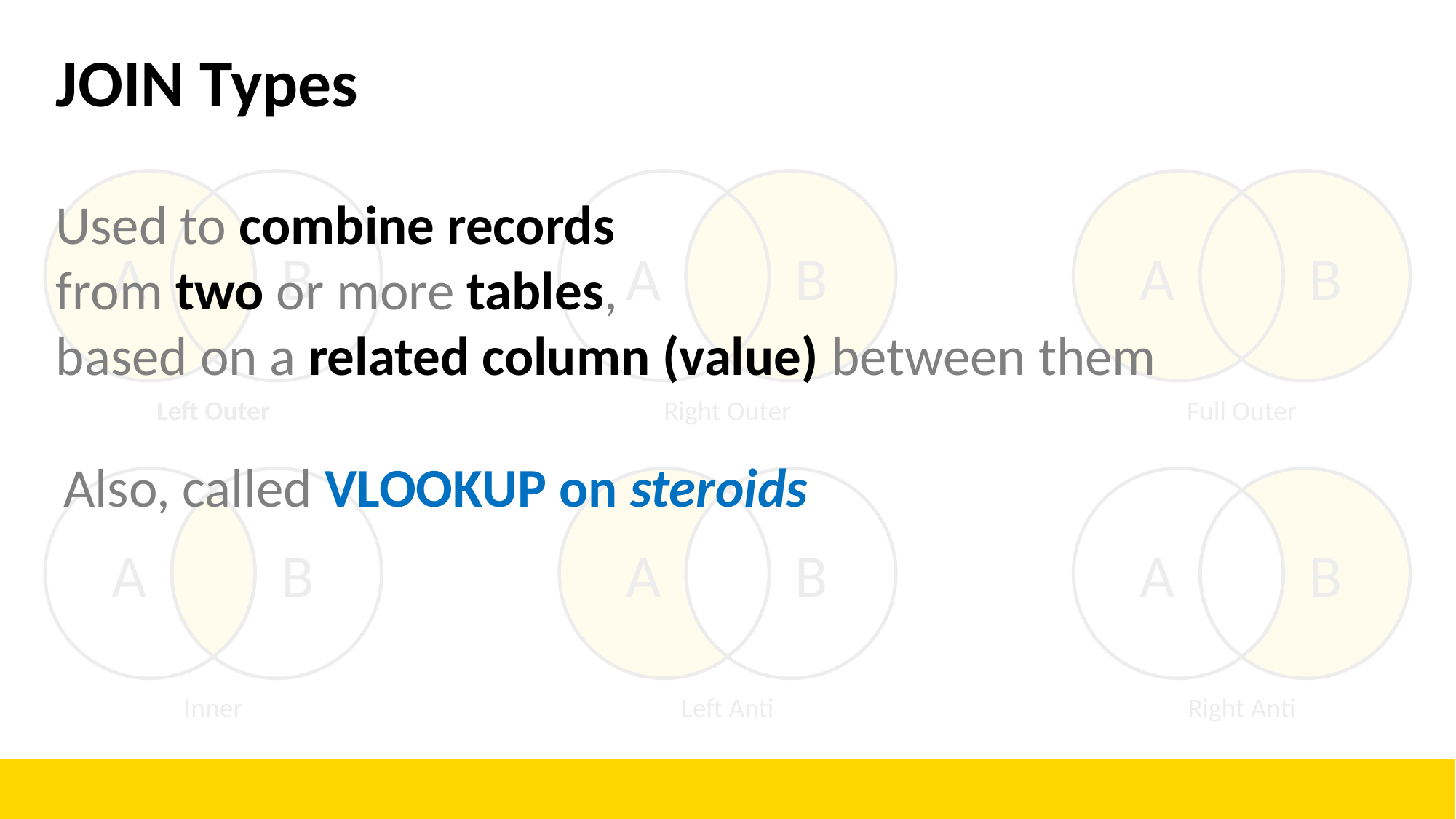

# JOIN Types

A
B

A
B

A
B

Used to combine records
from two or more tables,
based on a related column (value) between them
Left Outer
Right Outer
Full Outer
Also, called VLOOKUP on steroids
A
B

A
B

A
B

Inner
Left Anti
Right Anti